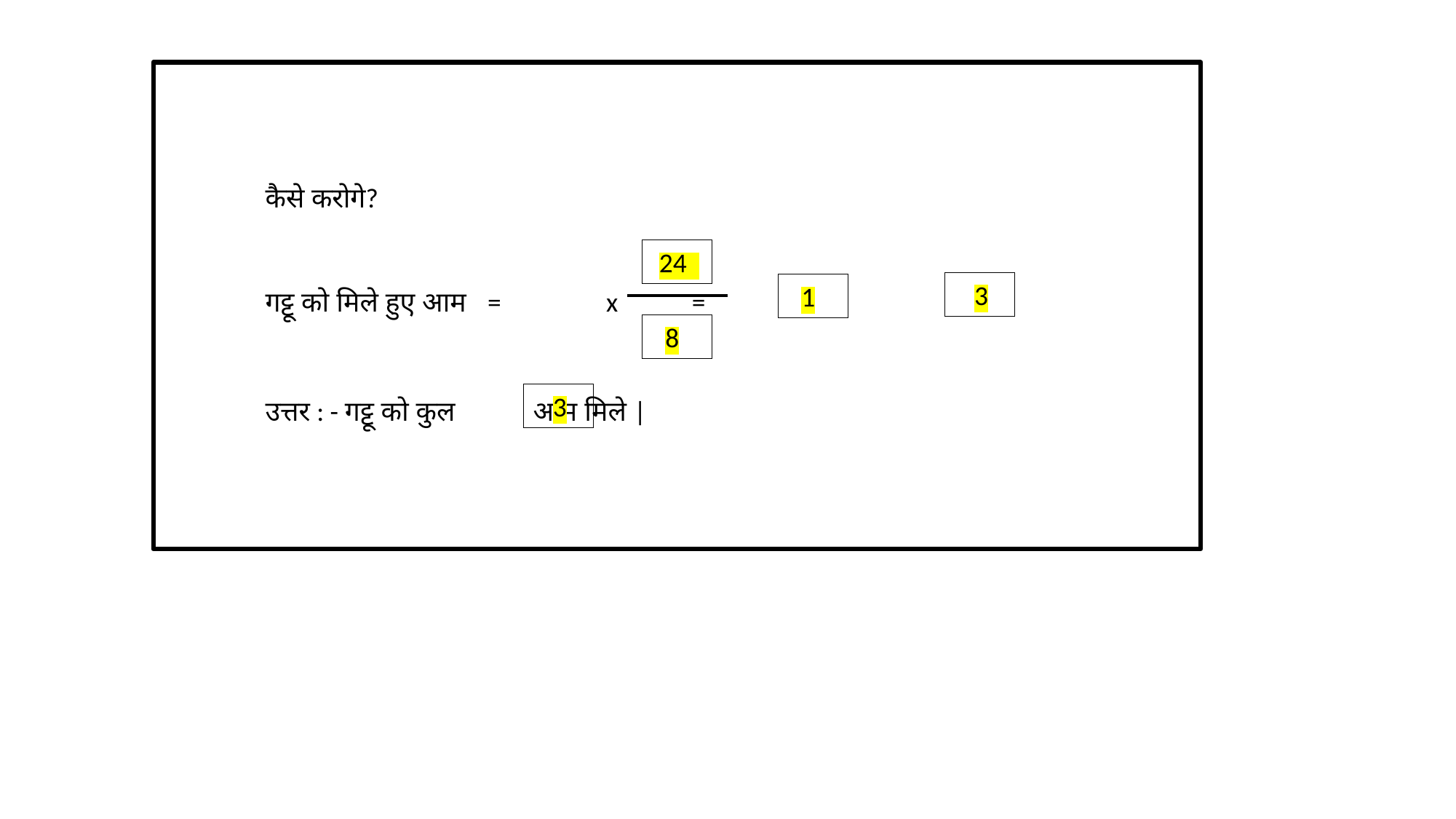

कैसे करोगे?
 24
   3
  1
गट्टू को मिले हुए आम   =                 x            =
  8
   3
उत्तर : - गट्टू को कुल           आम मिले |